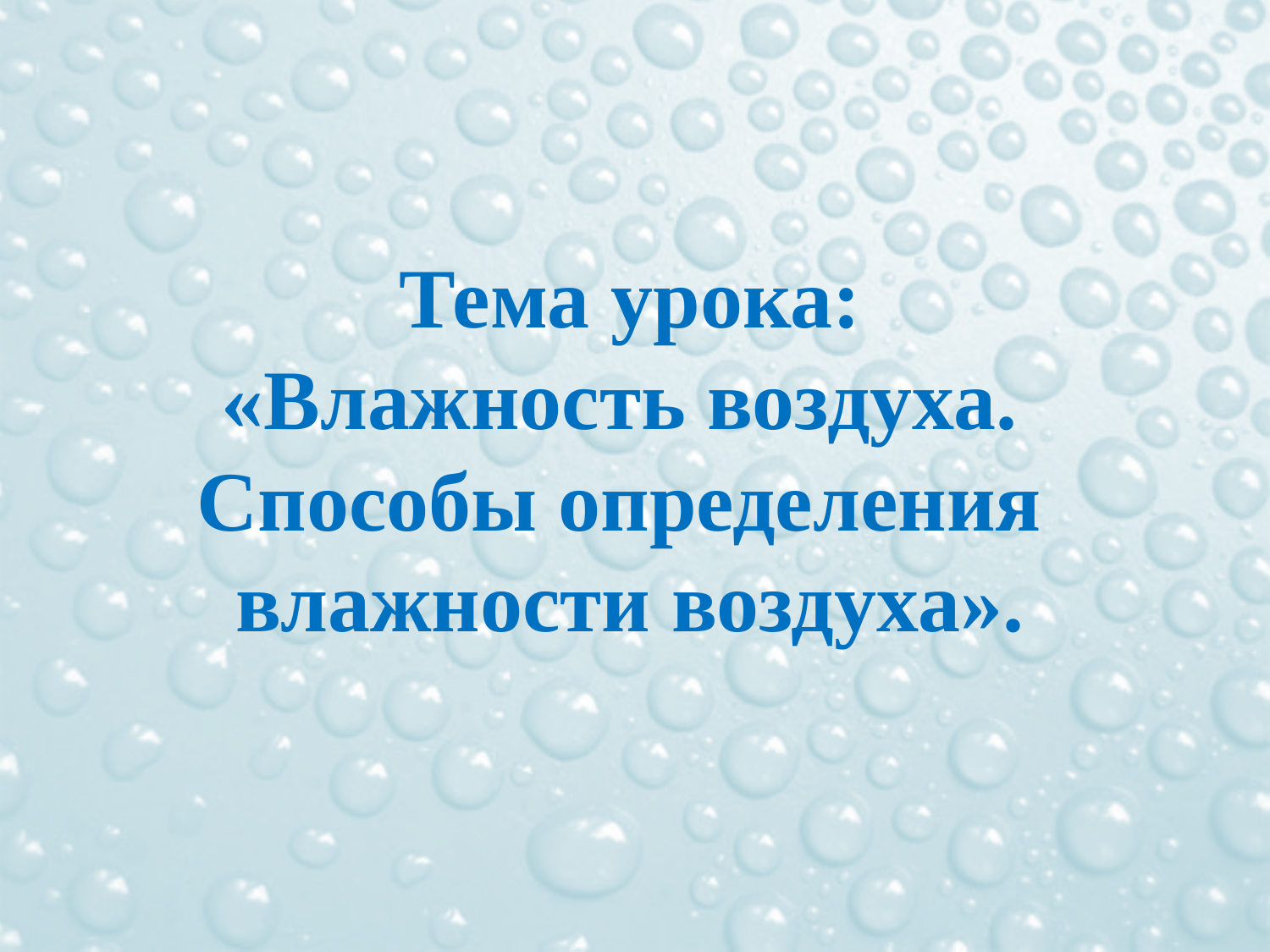

# Тема урока: «Влажность воздуха. Способы определения влажности воздуха».